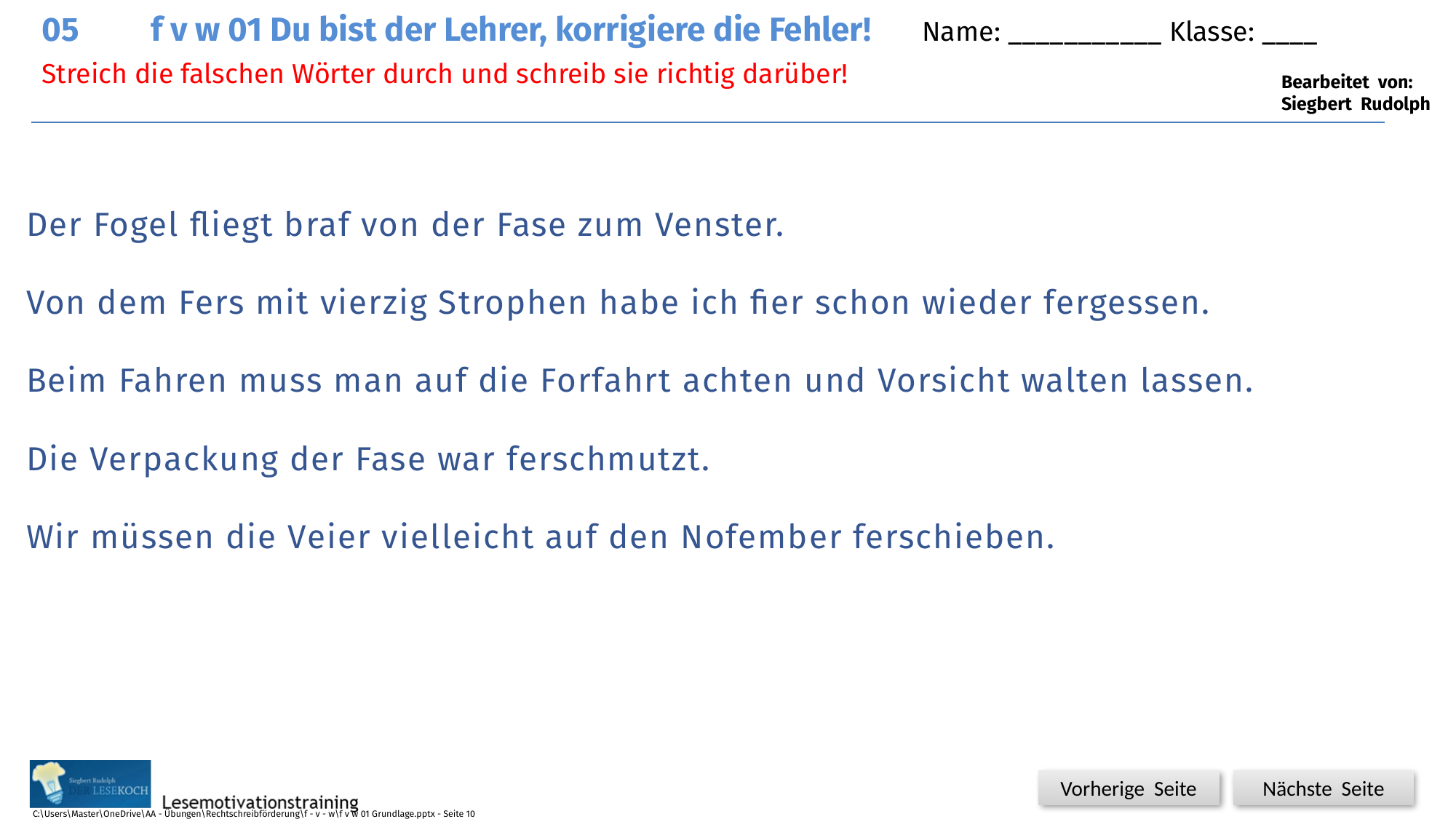

05	f v w 01 Du bist der Lehrer, korrigiere die Fehler!       Name: ___________ Klasse: ____
10
Streich die falschen Wörter durch und schreib sie richtig darüber!
Der Fogel fliegt braf von der Fase zum Venster.
Von dem Fers mit vierzig Strophen habe ich fier schon wieder fergessen.
Beim Fahren muss man auf die Forfahrt achten und Vorsicht walten lassen.
Die Verpackung der Fase war ferschmutzt.
Wir müssen die Veier vielleicht auf den Nofember ferschieben.
C:\Users\Master\OneDrive\AA - Übungen\Rechtschreibförderung\f - v - w\f v w 01 Grundlage.pptx - Seite 10